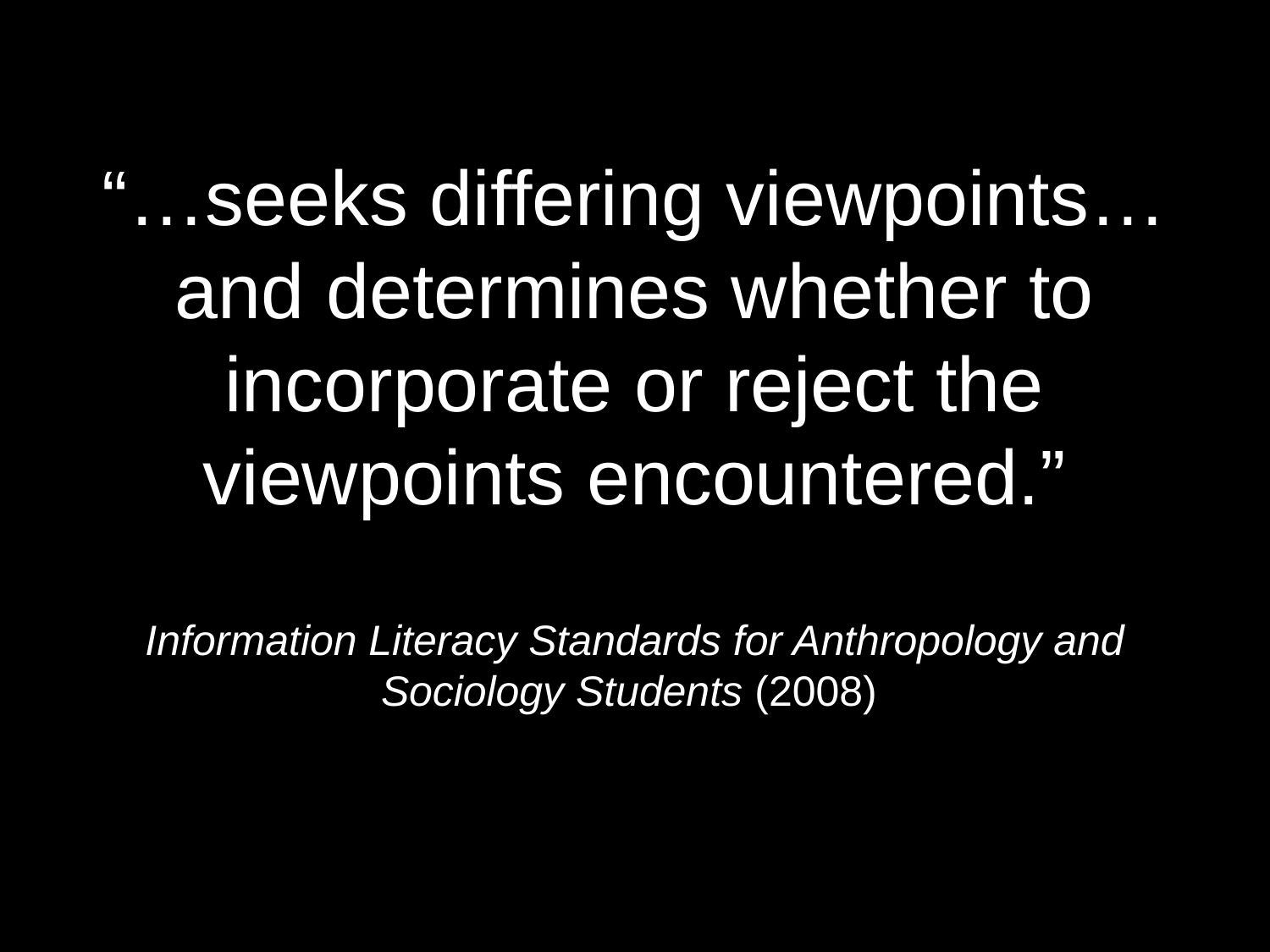

# “…seeks differing viewpoints…and determines whether to incorporate or reject the viewpoints encountered.” Information Literacy Standards for Anthropology and Sociology Students (2008)